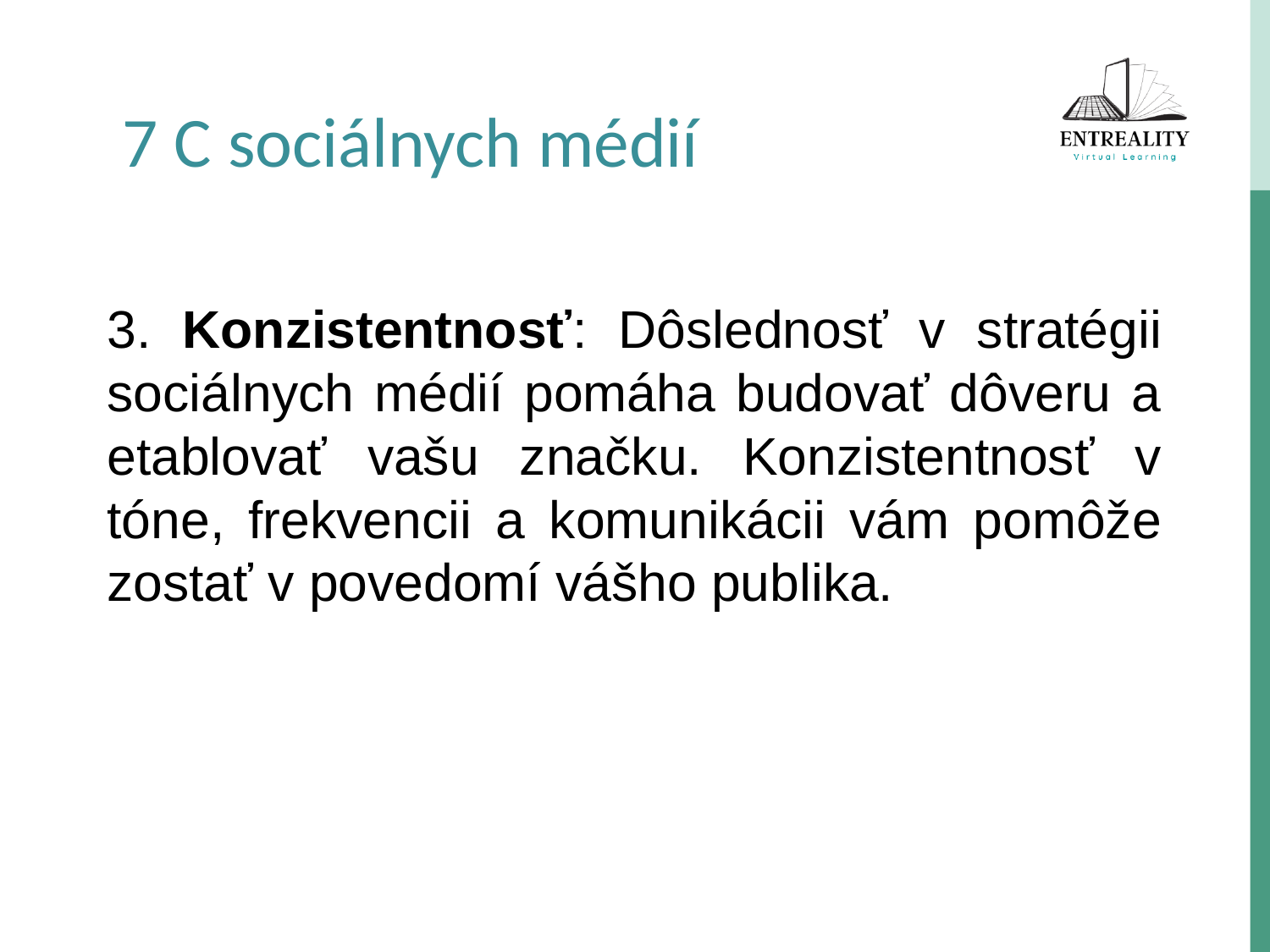

7 C sociálnych médií
3. Konzistentnosť: Dôslednosť v stratégii sociálnych médií pomáha budovať dôveru a etablovať vašu značku. Konzistentnosť v tóne, frekvencii a komunikácii vám pomôže zostať v povedomí vášho publika.